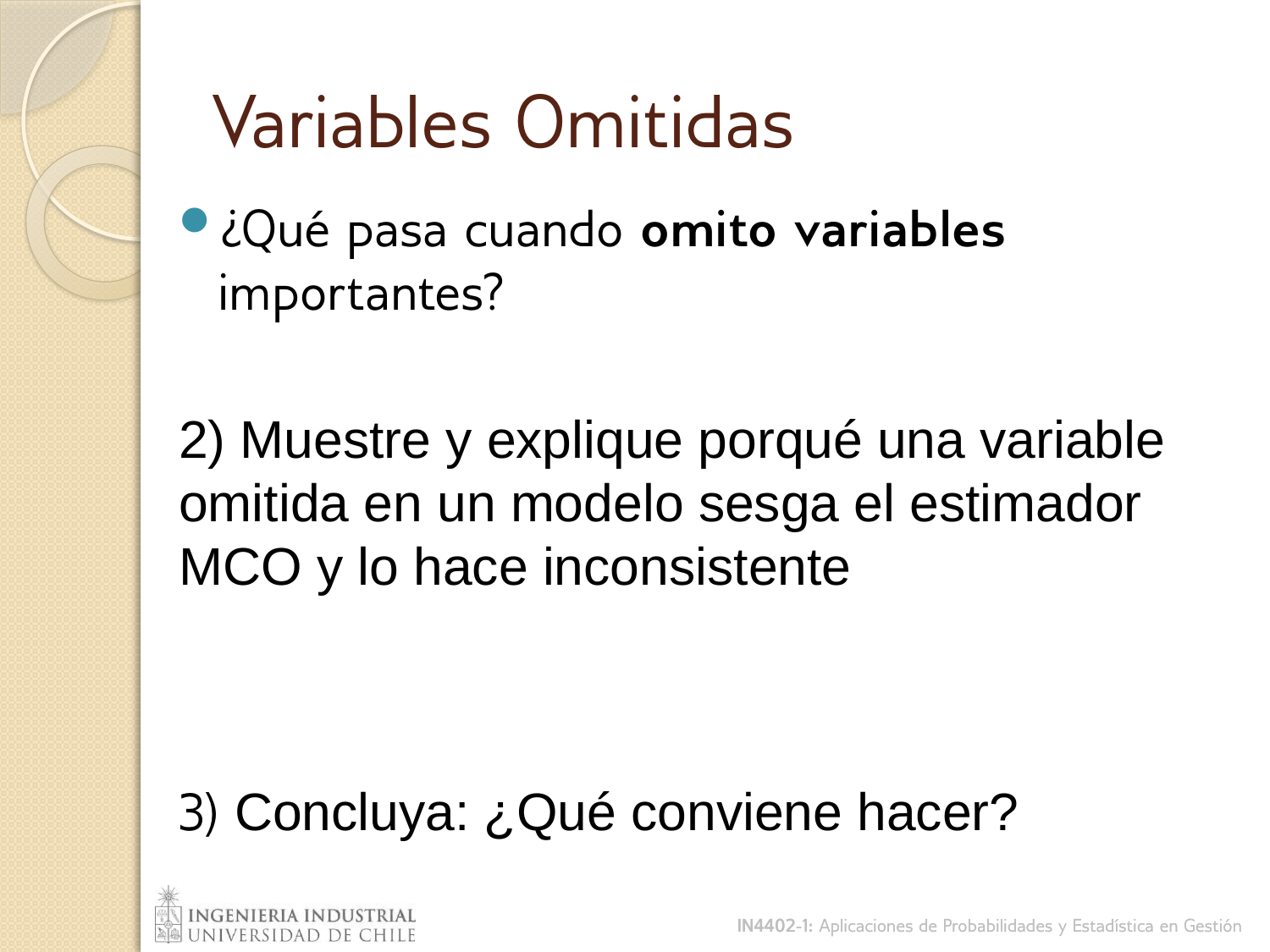

# Variables Omitidas

¿Qué pasa cuando omito variables importantes?

2) Muestre y explique porqué una variable omitida en un modelo sesga el estimador MCO y lo hace inconsistente

3) Concluya: ¿Qué conviene hacer?

IN4402-1: Aplicaciones de Probabilidades y Estadística en Gestión